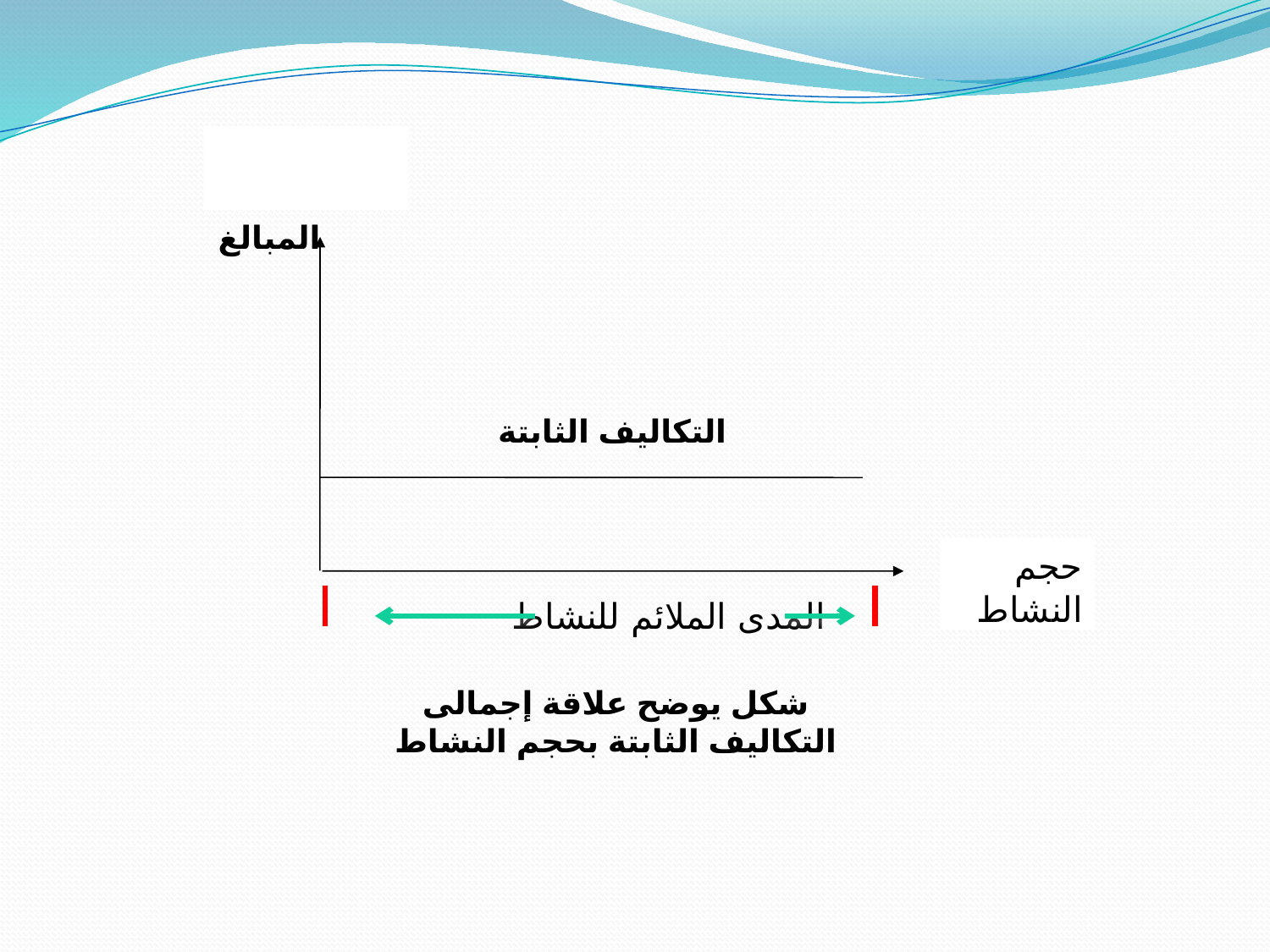

حجم النشاط

المدى الملائم للنشاط
المبالغ

التكاليف الثابتة
شكل يوضح علاقة إجمالى التكاليف الثابتة بحجم النشاط